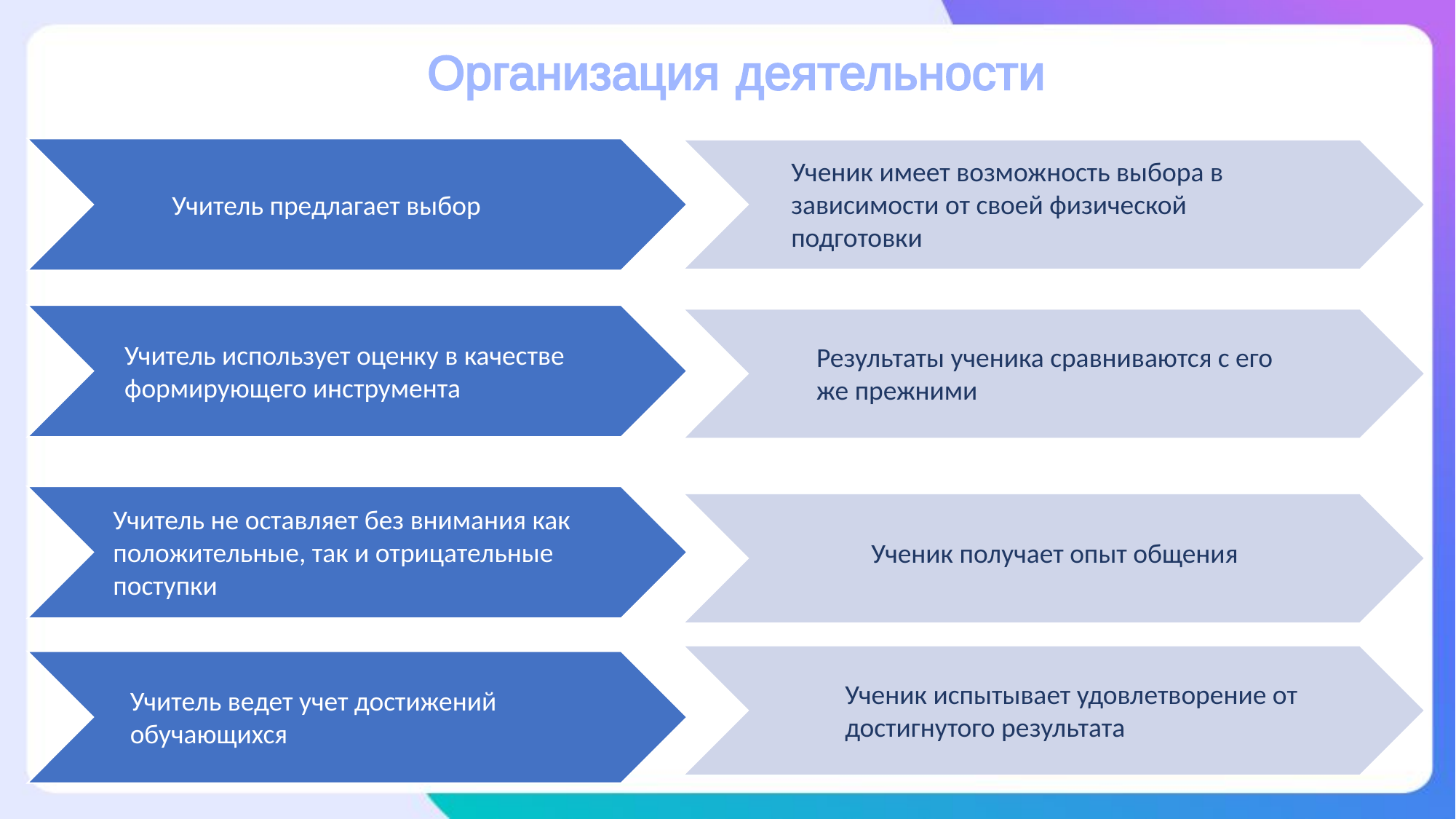

Организация деятельности

Ученик имеет возможность выбора в зависимости от своей физической подготовки
Учитель предлагает выбор

Учитель использует оценку в качестве формирующего инструмента
Результаты ученика сравниваются с его же прежними

Учитель не оставляет без внимания как положительные, так и отрицательные поступки
Ученик получает опыт общения

Ученик испытывает удовлетворение от достигнутого результата
Учитель ведет учет достижений обучающихся